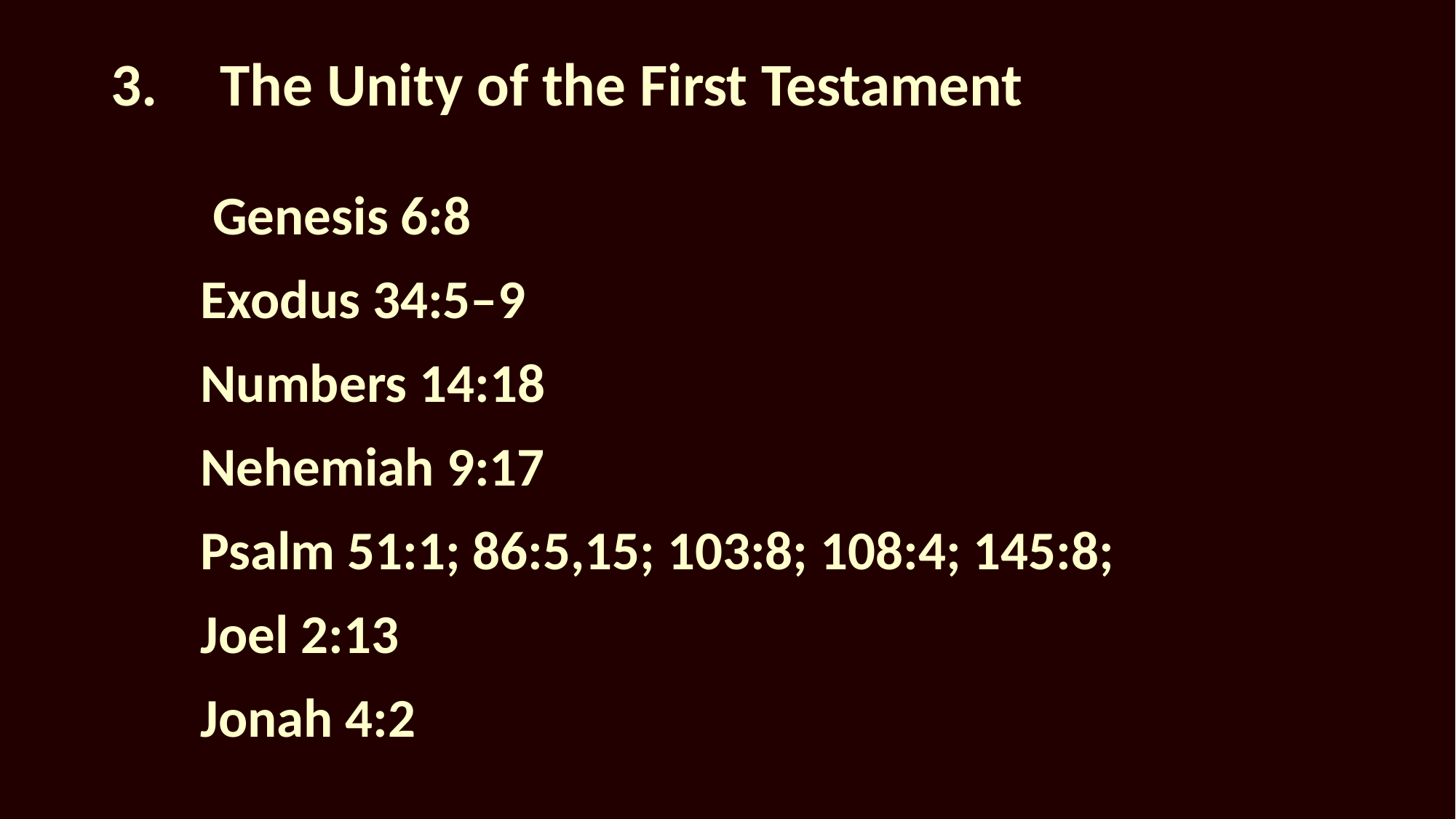

# 3.	The Unity of the First Testament
 Genesis 6:8
Exodus 34:5–9
Numbers 14:18
Nehemiah 9:17
Psalm 51:1; 86:5,15; 103:8; 108:4; 145:8;
Joel 2:13
Jonah 4:2